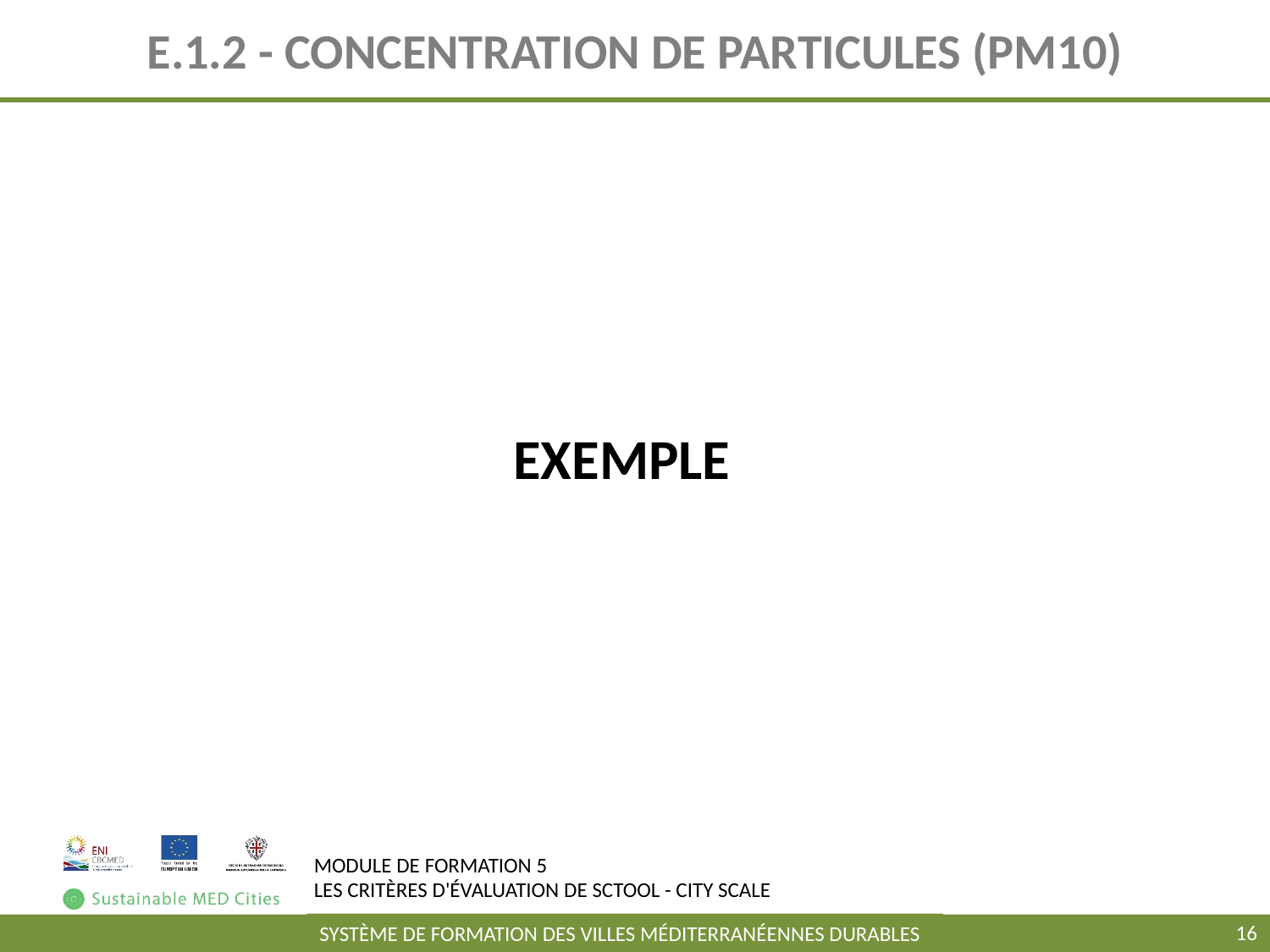

# E.1.2 - CONCENTRATION DE PARTICULES (PM10)

EXEMPLE
16
SYSTÈME DE FORMATION DES VILLES MÉDITERRANÉENNES DURABLES